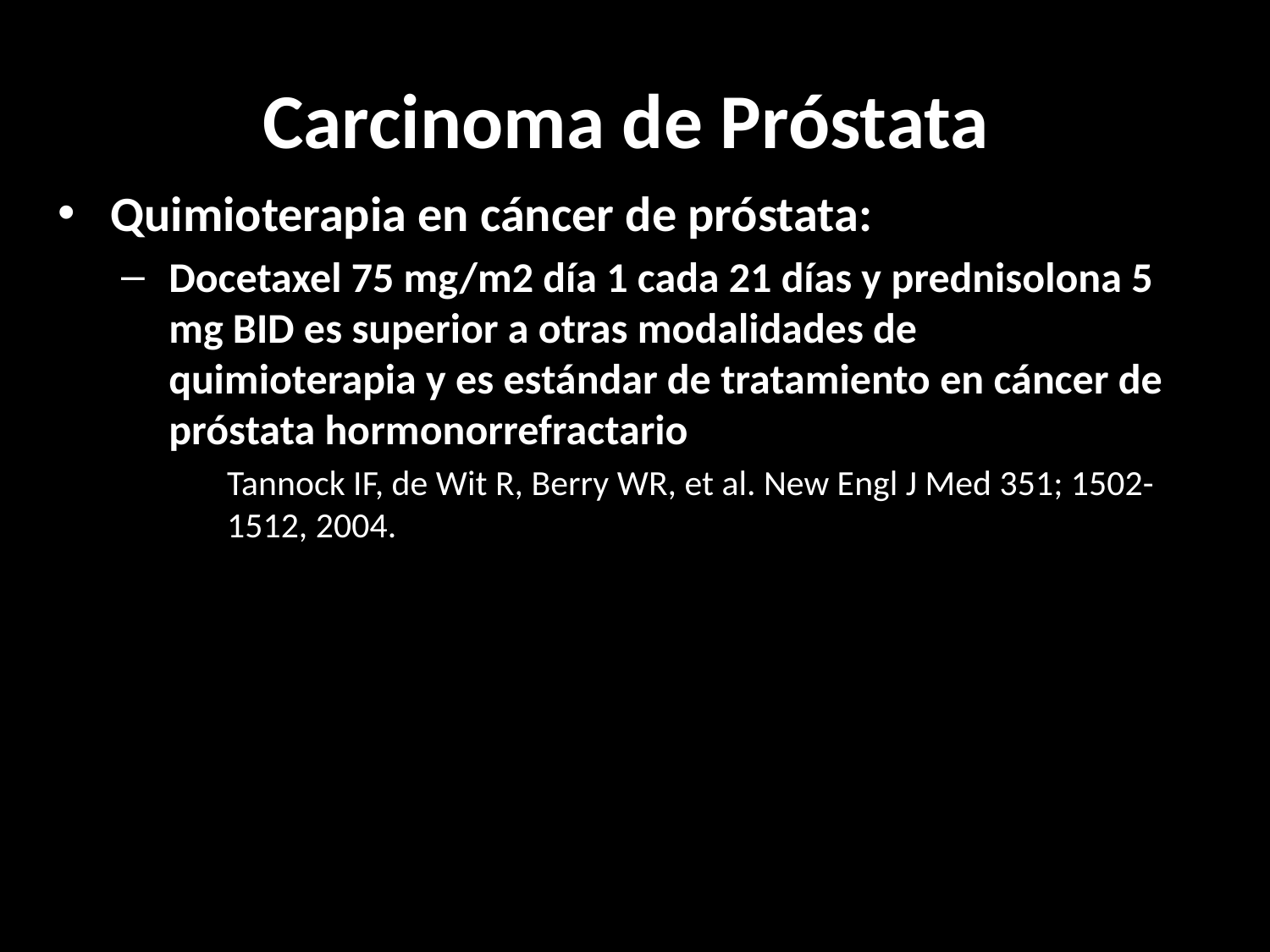

# Carcinoma de Próstata
Quimioterapia en cáncer de próstata:
Docetaxel 75 mg/m2 día 1 cada 21 días y prednisolona 5 mg BID es superior a otras modalidades de quimioterapia y es estándar de tratamiento en cáncer de próstata hormonorrefractario
	Tannock IF, de Wit R, Berry WR, et al. New Engl J Med 351; 1502-1512, 2004.